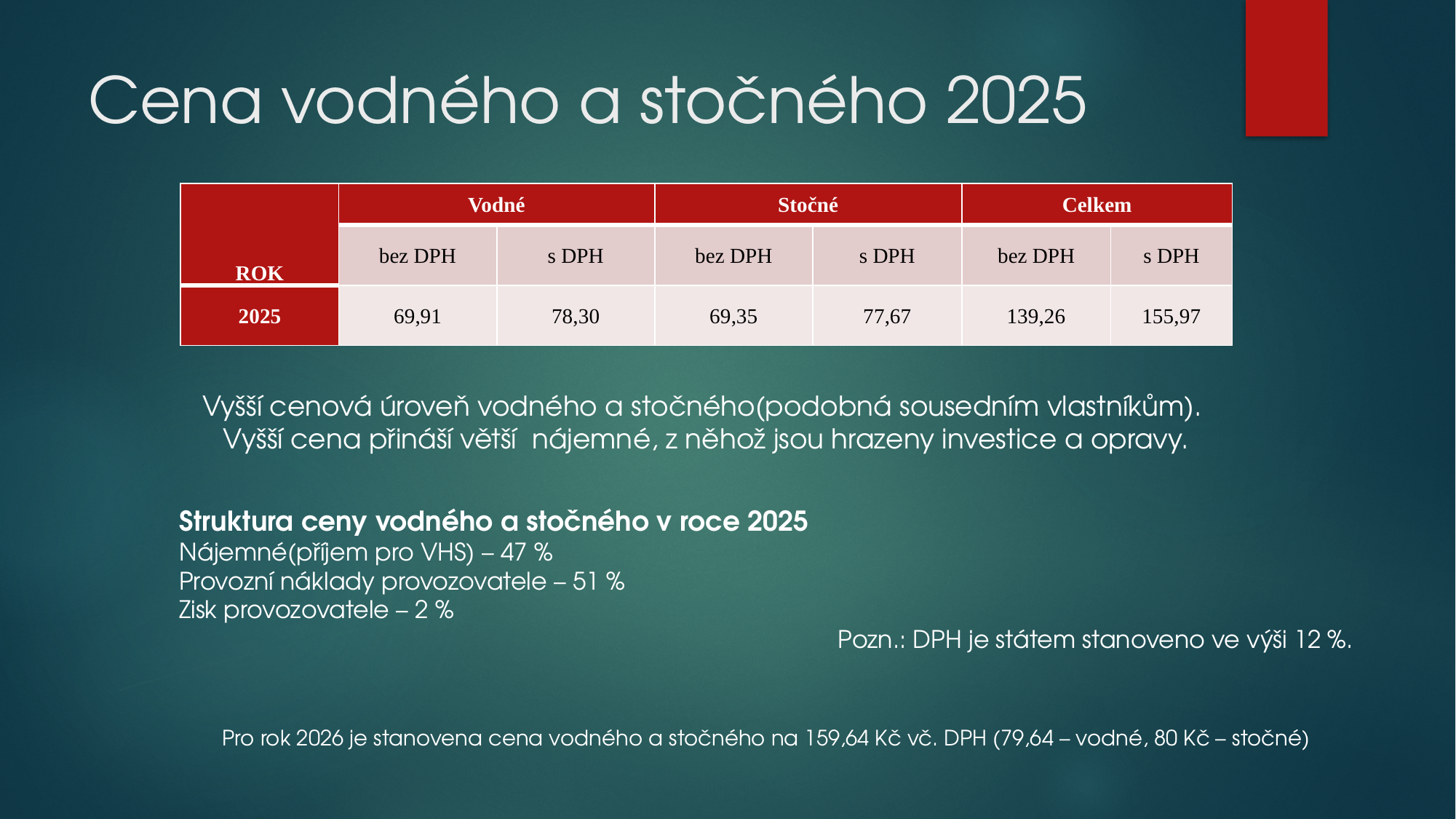

# Cena vodného a stočného 2025
| ROK | Vodné |  | Stočné |  | Celkem |  |
| --- | --- | --- | --- | --- | --- | --- |
|  | bez DPH | s DPH | bez DPH | s DPH | bez DPH | s DPH |
| 2025 | 69,91 | 78,30 | 69,35 | 77,67 | 139,26 | 155,97 |
Vyšší cenová úroveň vodného a stočného(podobná sousedním vlastníkům).
Vyšší cena přináší větší  nájemné, z něhož jsou hrazeny investice a opravy.
Struktura ceny vodného a stočného v roce 2025
Nájemné(příjem pro VHS) – 47 %
Provozní náklady provozovatele – 51 %
Zisk provozovatele – 2 %
	Pozn.: DPH je státem stanoveno ve výši 12 %.
Pro rok 2026 je stanovena cena vodného a stočného na 159,64 Kč vč. DPH (79,64 – vodné, 80 Kč – stočné)